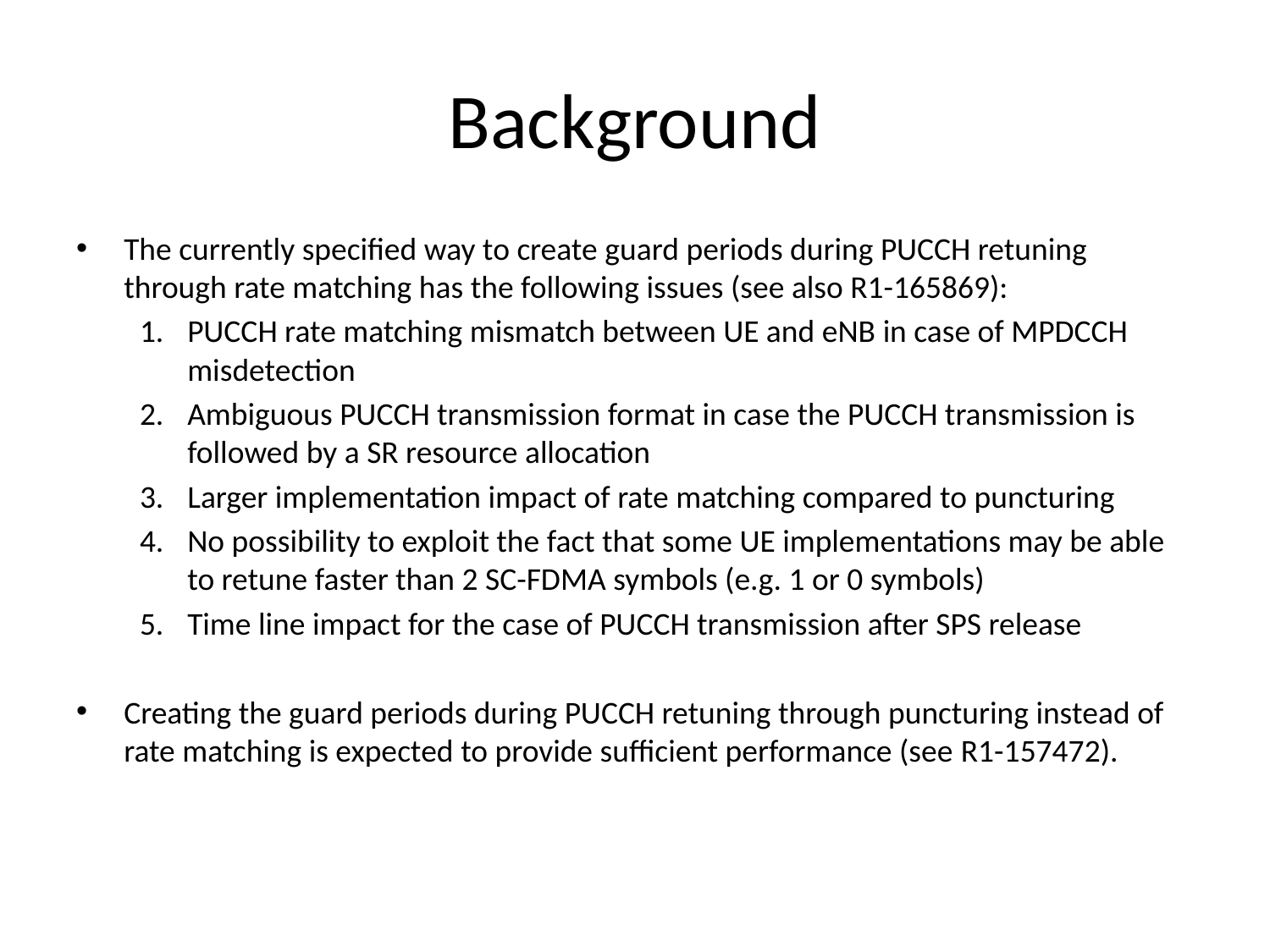

# Background
The currently specified way to create guard periods during PUCCH retuning through rate matching has the following issues (see also R1-165869):
PUCCH rate matching mismatch between UE and eNB in case of MPDCCH misdetection
Ambiguous PUCCH transmission format in case the PUCCH transmission is followed by a SR resource allocation
Larger implementation impact of rate matching compared to puncturing
No possibility to exploit the fact that some UE implementations may be able to retune faster than 2 SC-FDMA symbols (e.g. 1 or 0 symbols)
Time line impact for the case of PUCCH transmission after SPS release

Creating the guard periods during PUCCH retuning through puncturing instead of rate matching is expected to provide sufficient performance (see R1-157472).